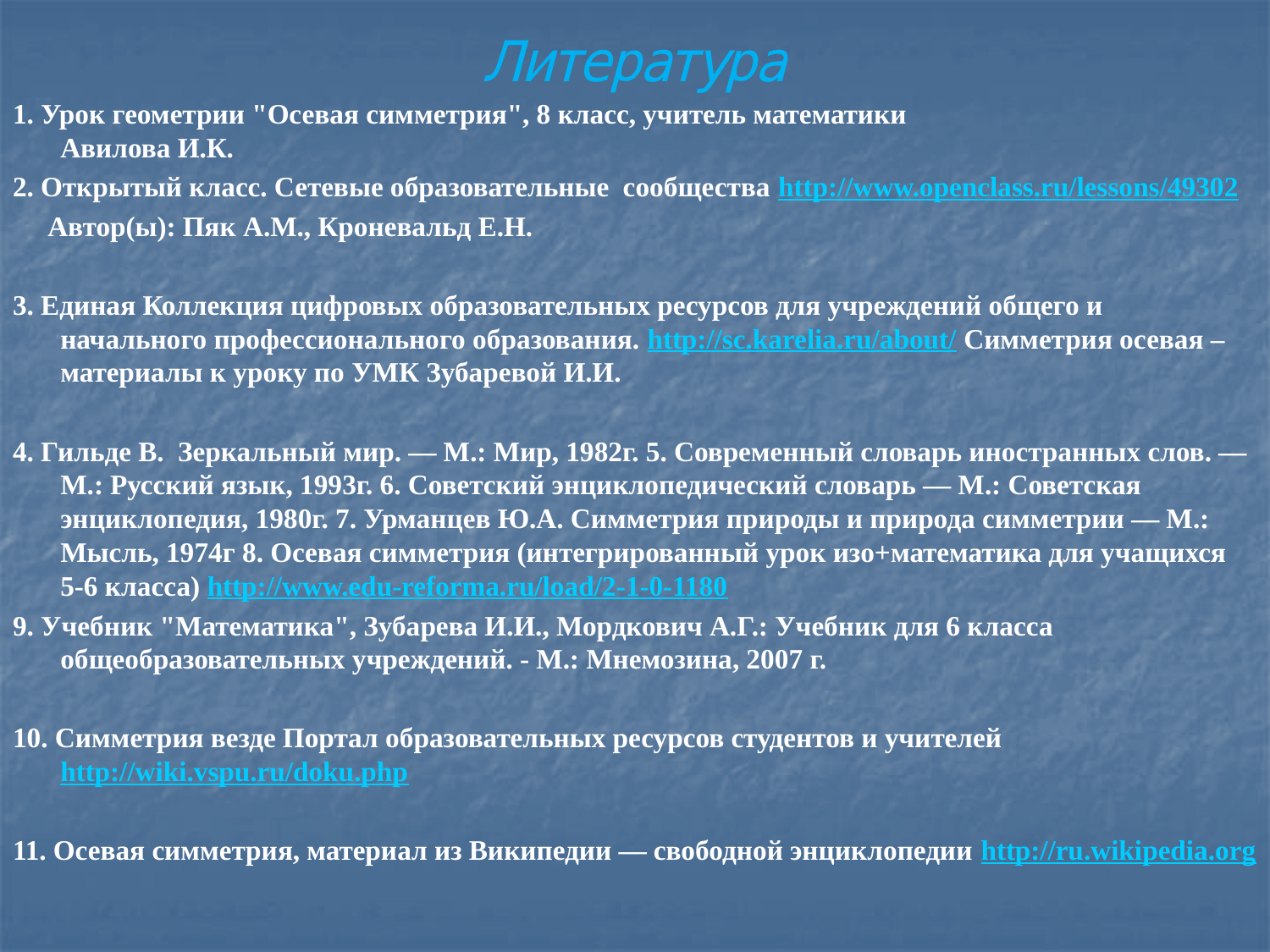

# Литература
1. Урок геометрии "Осевая симметрия", 8 класс, учитель математики
Авилова И.К.
2. Открытый класс. Сетевые образовательные  сообщества http://www.openclass.ru/lessons/49302
     Автор(ы): Пяк А.М., Кроневальд Е.Н.

3. Единая Коллекция цифровых образовательных ресурсов для учреждений общего и начального профессионального образования. http://sc.karelia.ru/about/ Симметрия осевая – материалы к уроку по УМК Зубаревой И.И.

4. Гильде В.  Зеркальный мир. — М.: Мир, 1982г. 5. Современный словарь иностранных слов. — М.: Русский язык, 1993г. 6. Советский энциклопедический словарь — М.: Советская энциклопедия, 1980г. 7. Урманцев Ю.А. Симметрия природы и природа симметрии — М.: Мысль, 1974г 8. Осевая симметрия (интегрированный урок изо+математика для учащихся 5-6 класса) http://www.edu-reforma.ru/load/2-1-0-1180
9. Учебник "Математика", Зубарева И.И., Мордкович А.Г.: Учебник для 6 класса общеобразовательных учреждений. - М.: Мнемозина, 2007 г.

10. Симметрия везде Портал образовательных ресурсов студентов и учителей http://wiki.vspu.ru/doku.php

11. Осевая симметрия, материал из Википедии — свободной энциклопедии http://ru.wikipedia.org